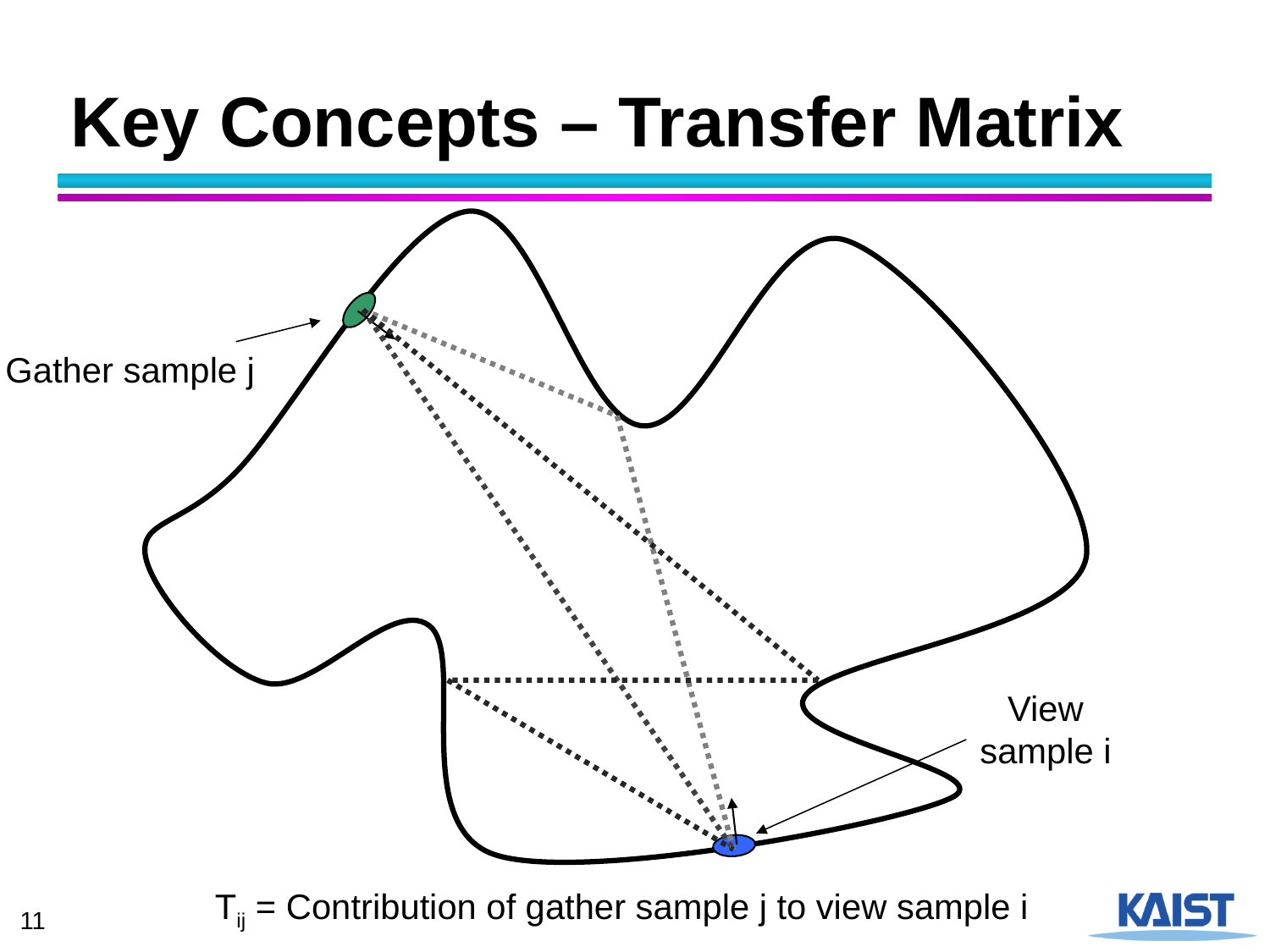

# Key Concepts – Transfer Matrix

Gather sample j

View sample i

Tij = Contribution of gather sample j to view sample i